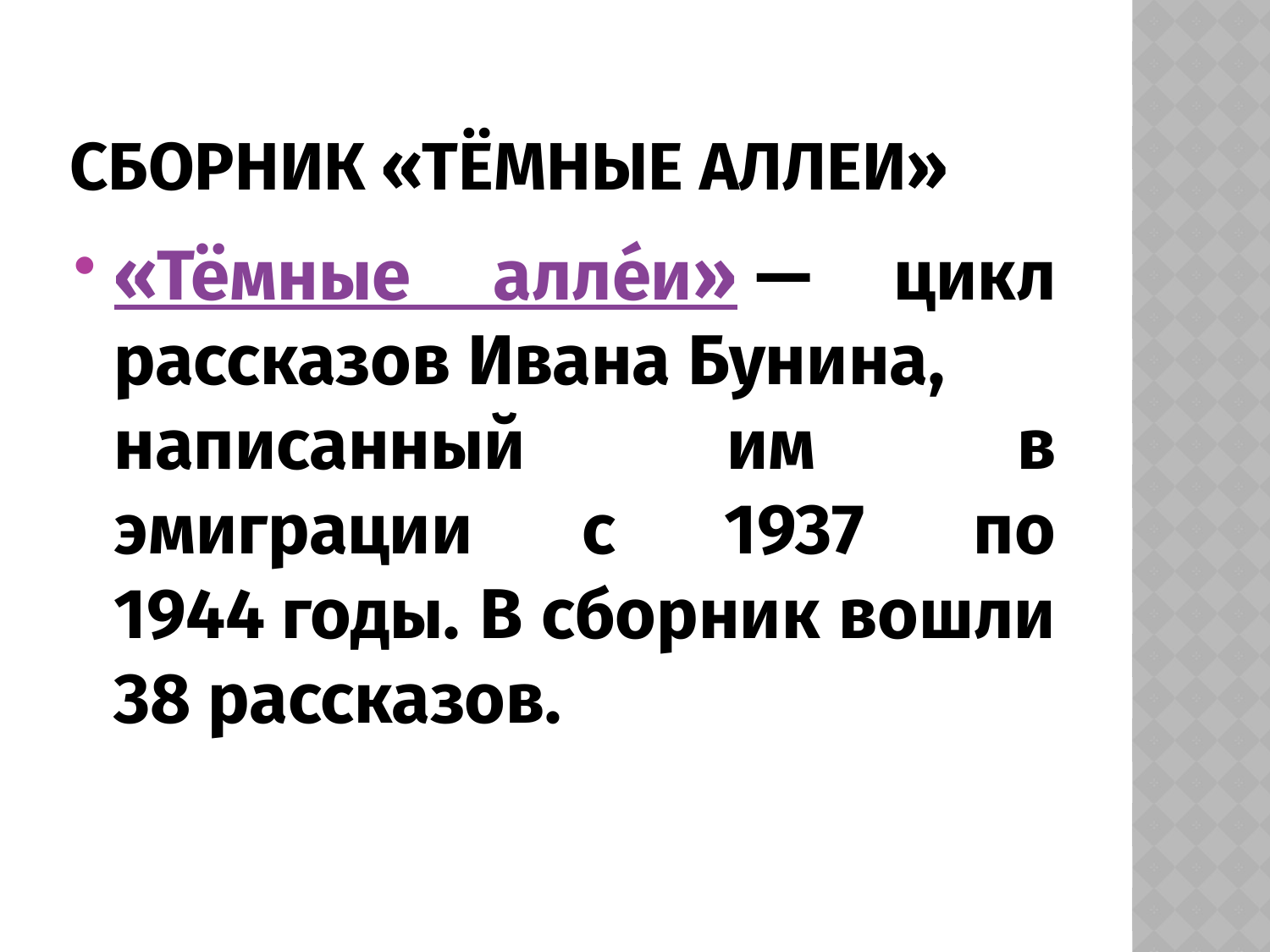

# Сборник «Тёмные аллеи»
«Тёмные алле́и» — цикл рассказов Ивана Бунина, написанный им в эмиграции с 1937 по 1944 годы. В сборник вошли 38 рассказов.